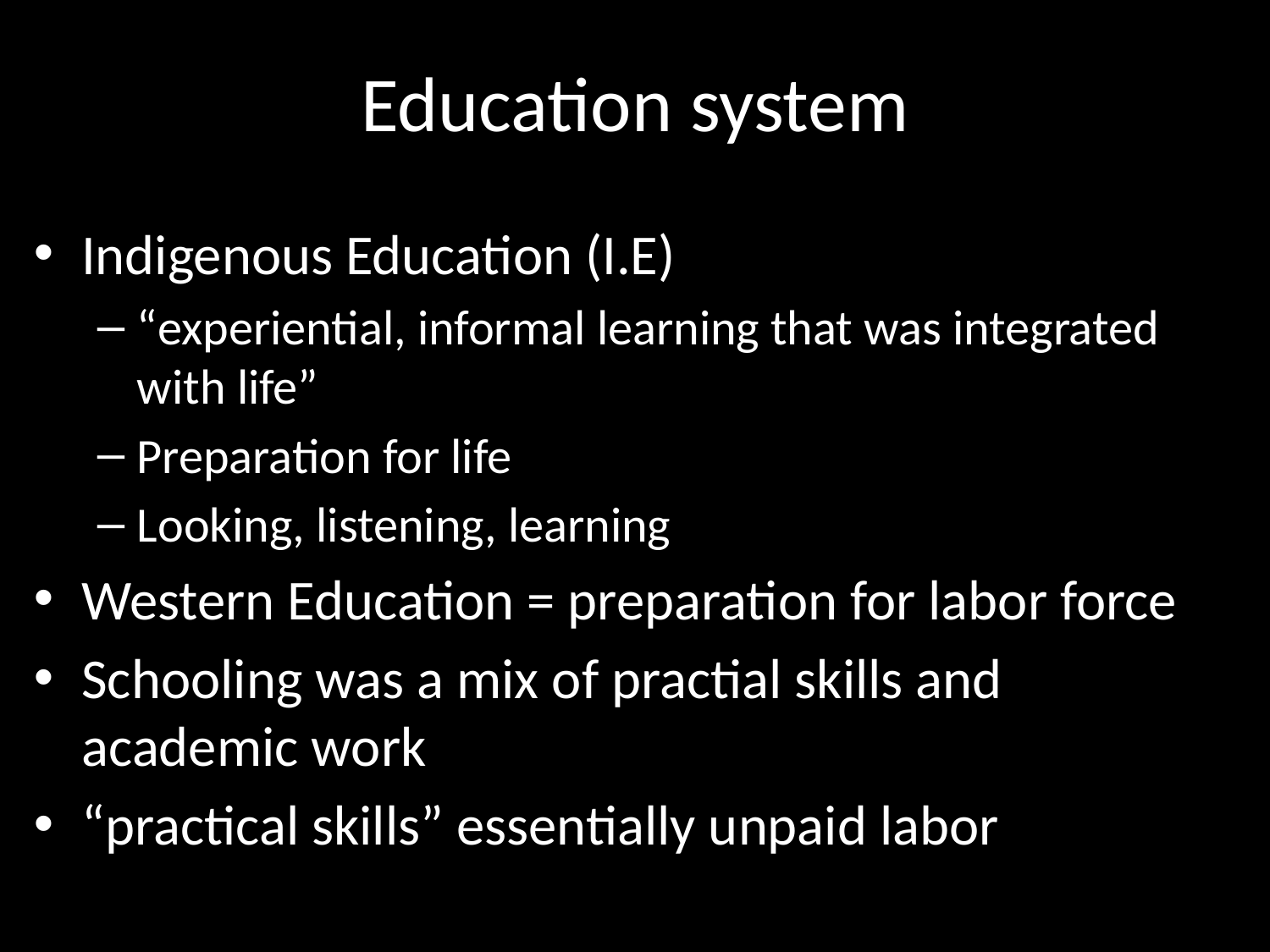

# Education system
Indigenous Education (I.E)
“experiential, informal learning that was integrated with life”
Preparation for life
Looking, listening, learning
Western Education = preparation for labor force
Schooling was a mix of practial skills and academic work
“practical skills” essentially unpaid labor